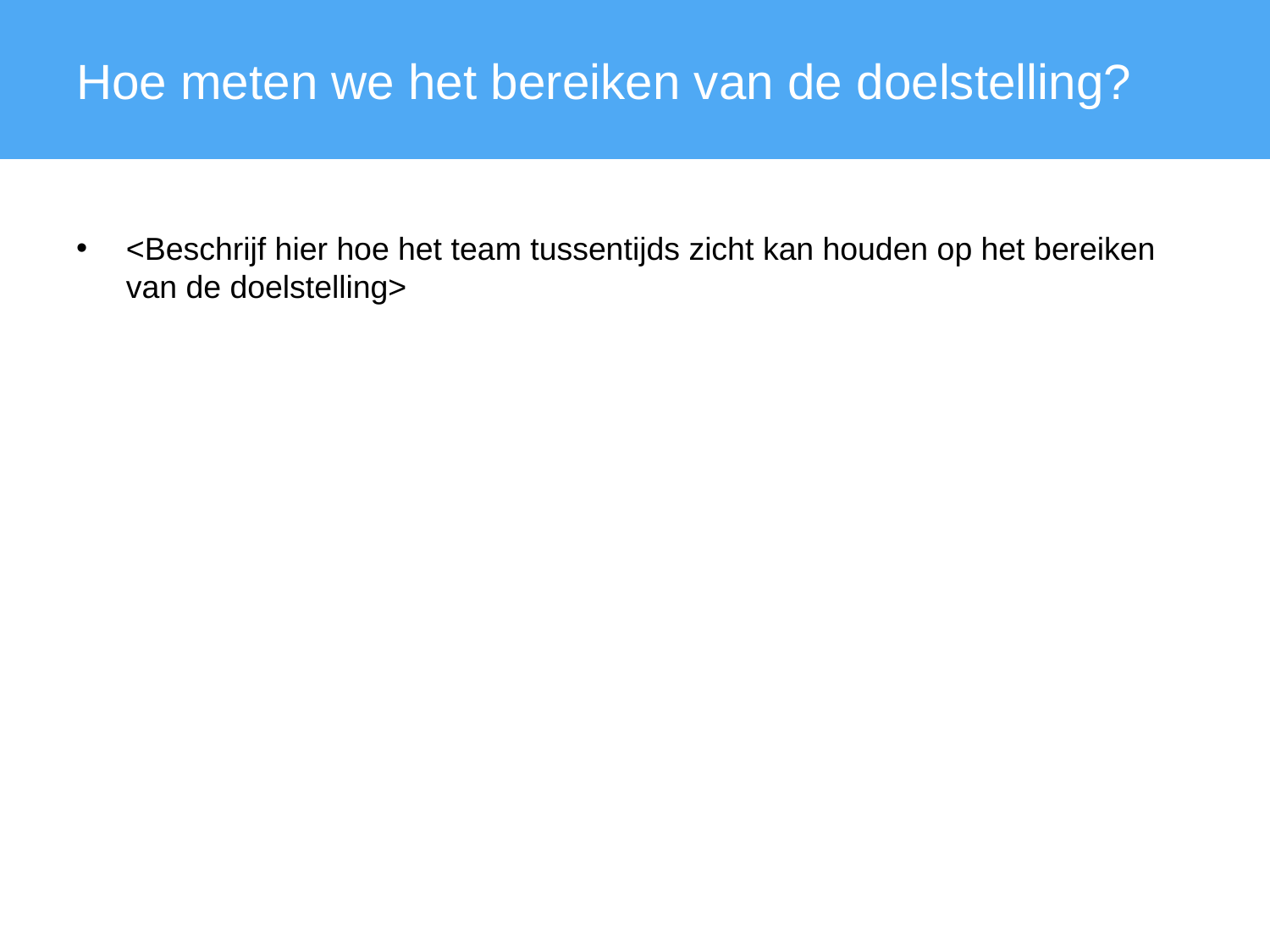

Hoe meten we het bereiken van de doelstelling?
<Beschrijf hier hoe het team tussentijds zicht kan houden op het bereiken van de doelstelling>